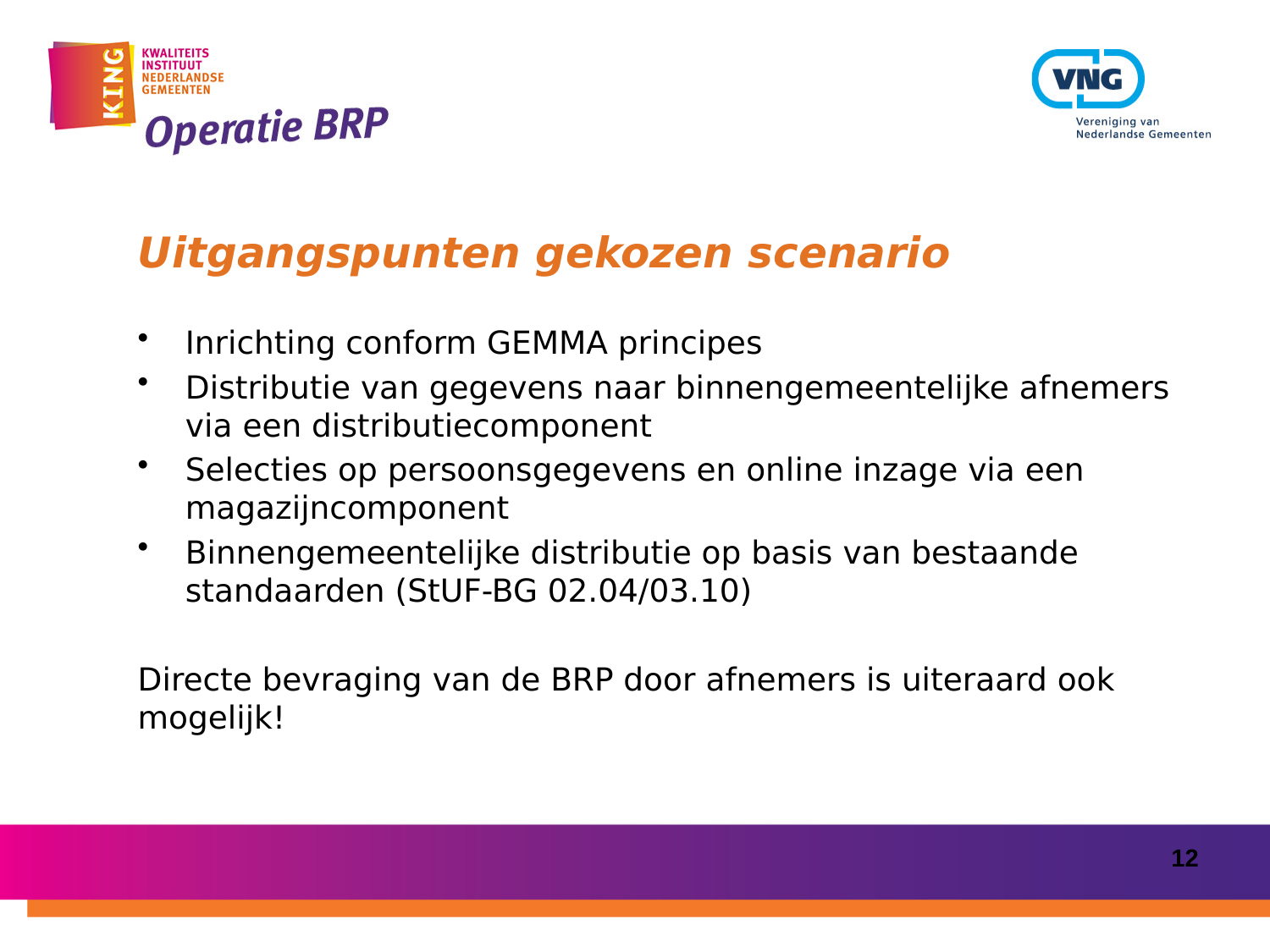

# Uitgangspunten gekozen scenario
Inrichting conform GEMMA principes
Distributie van gegevens naar binnengemeentelijke afnemers via een distributiecomponent
Selecties op persoonsgegevens en online inzage via een magazijncomponent
Binnengemeentelijke distributie op basis van bestaande standaarden (StUF-BG 02.04/03.10)

Directe bevraging van de BRP door afnemers is uiteraard ook mogelijk!

12